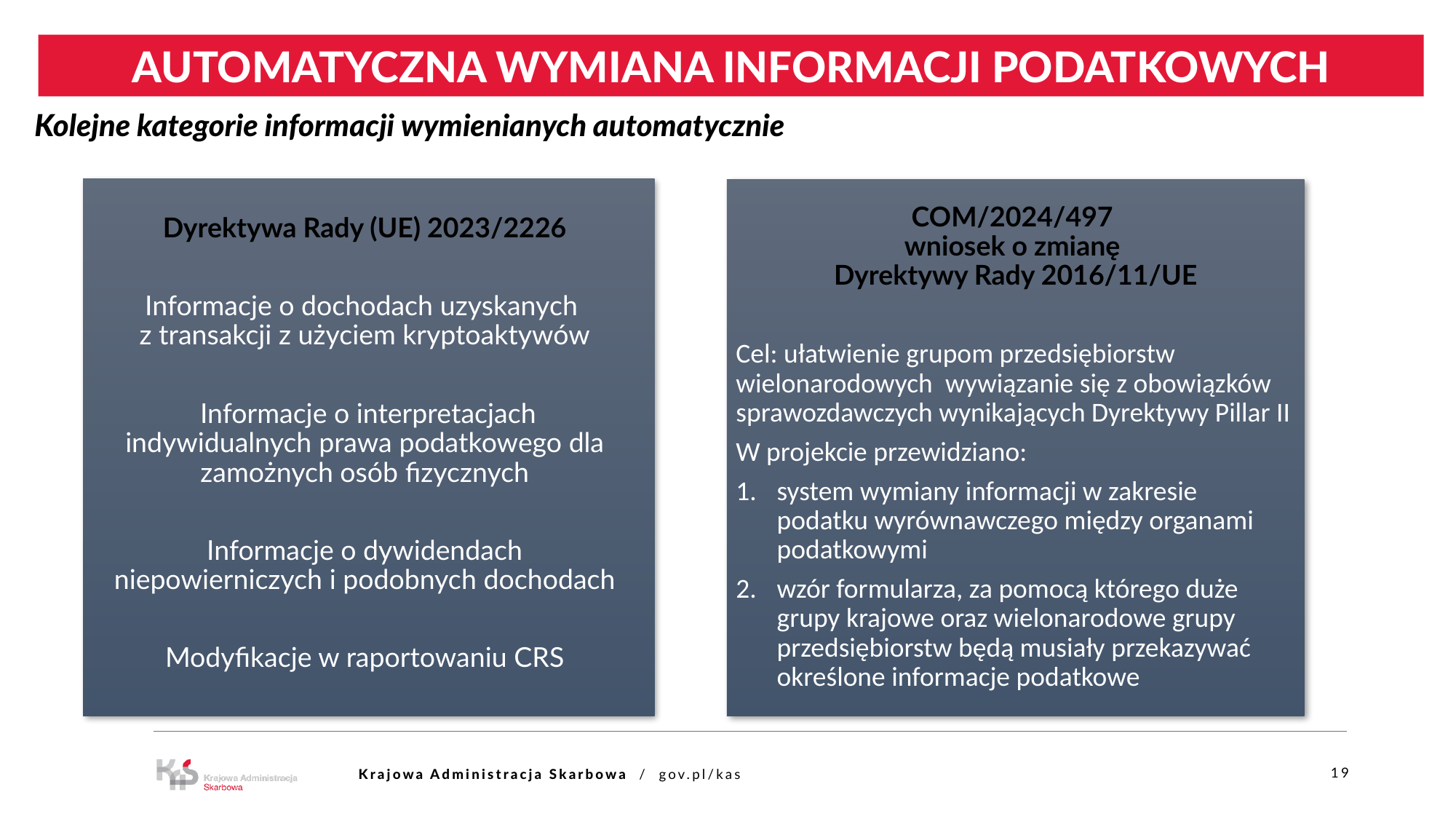

AUTOMATYCZNA WYMIANA INFORMACJI PODATKOWYCH
Kolejne kategorie informacji wymienianych automatycznie
Dyrektywa Rady (UE) 2023/2226

Informacje o dochodach uzyskanych
z transakcji z użyciem kryptoaktywów

 Informacje o interpretacjach indywidualnych prawa podatkowego dla zamożnych osób fizycznych

 Informacje o dywidendach
niepowierniczych i podobnych dochodach

Modyfikacje w raportowaniu CRS

COM/2024/497
wniosek o zmianę
Dyrektywy Rady 2016/11/UE

Cel: ułatwienie grupom przedsiębiorstw wielonarodowych  wywiązanie się z obowiązków sprawozdawczych wynikających Dyrektywy Pillar II
W projekcie przewidziano:
system wymiany informacji w zakresie podatku wyrównawczego między organami podatkowymi
wzór formularza, za pomocą którego duże grupy krajowe oraz wielonarodowe grupy przedsiębiorstw będą musiały przekazywać określone informacje podatkowe